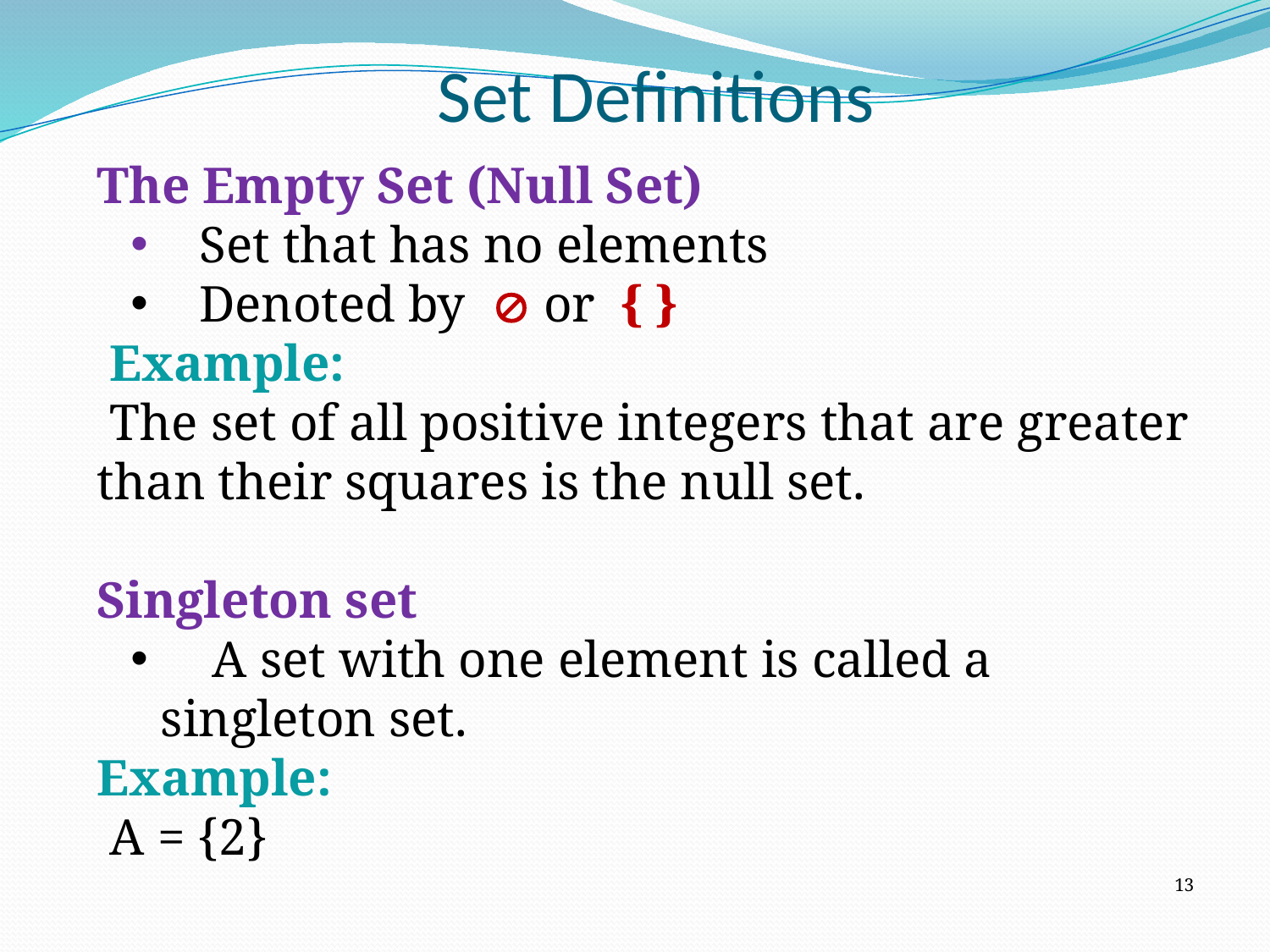

# Set Definitions
The Empty Set (Null Set)
   Set that has no elements
   Denoted by  ∅ or  { }
 Example:
 The set of all positive integers that are greater than their squares is the null set.

Singleton set
    A set with one element is called a singleton set.
Example:
 A = {2}

13